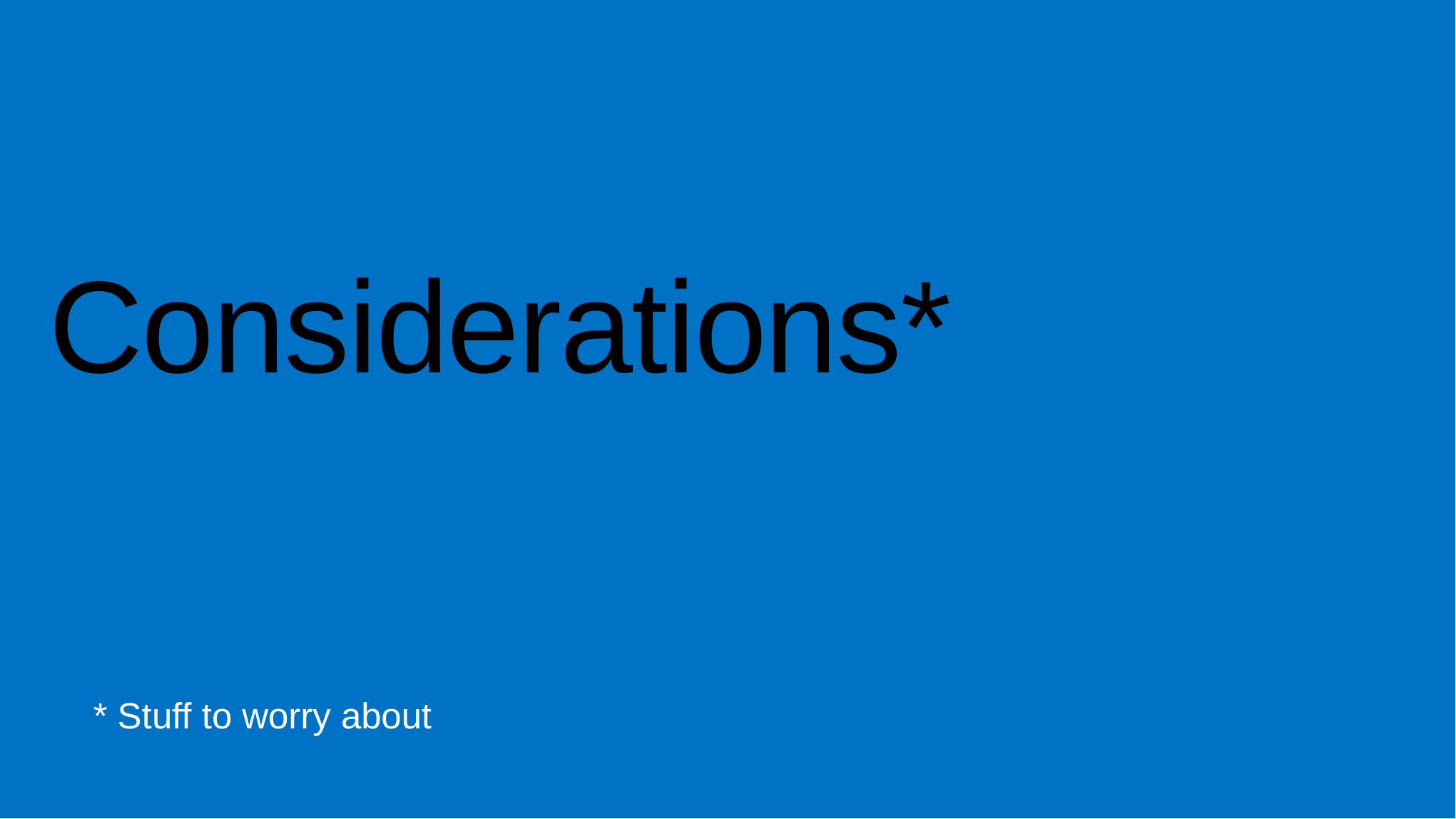

# Considerations*
* Stuff to worry about